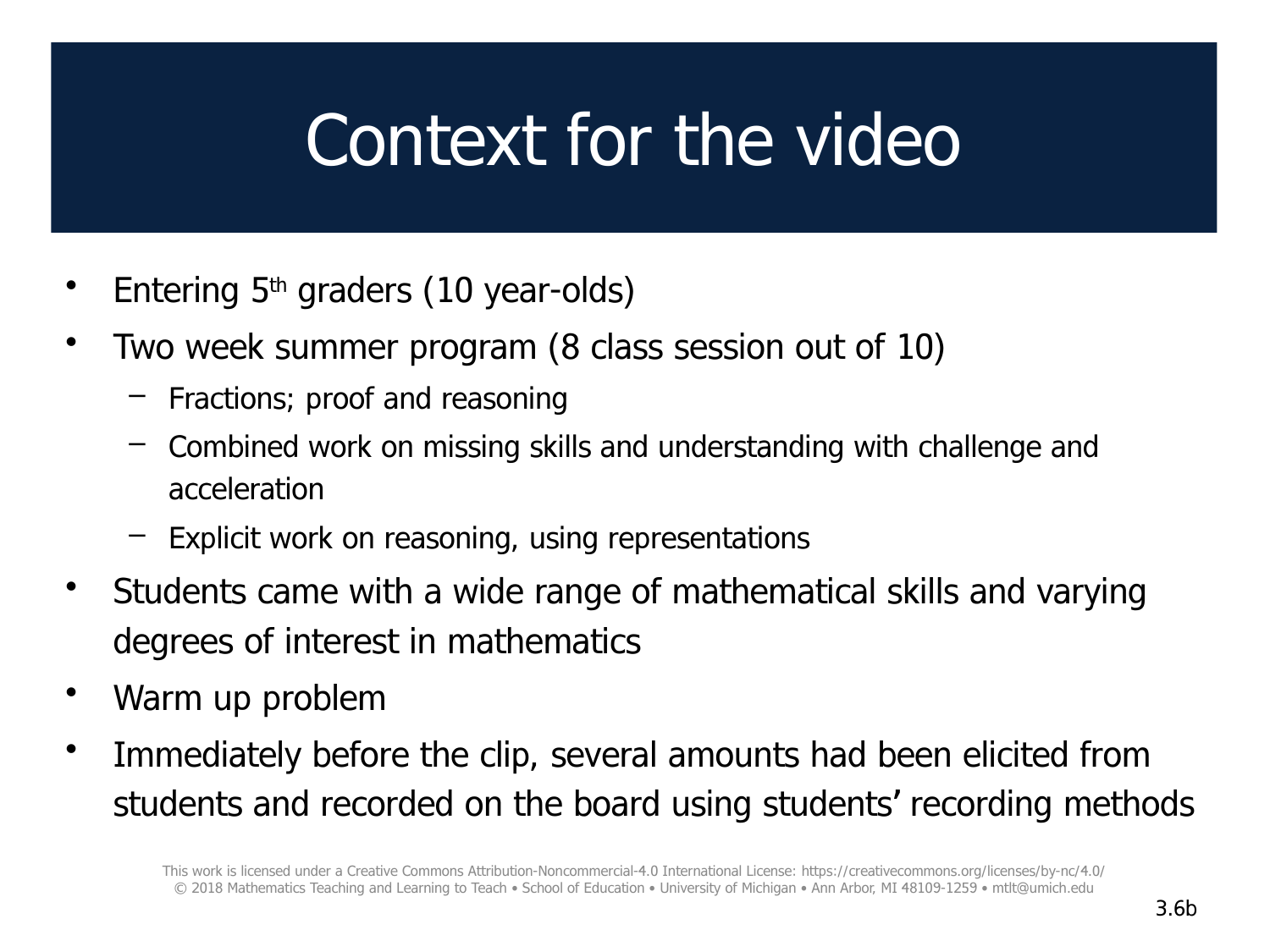

# Context for the video
Entering 5th graders (10 year-olds)
Two week summer program (8 class session out of 10)
Fractions; proof and reasoning
Combined work on missing skills and understanding with challenge and acceleration
Explicit work on reasoning, using representations
Students came with a wide range of mathematical skills and varying degrees of interest in mathematics
Warm up problem
Immediately before the clip, several amounts had been elicited from students and recorded on the board using students’ recording methods
This work is licensed under a Creative Commons Attribution-Noncommercial-4.0 International License: https://creativecommons.org/licenses/by-nc/4.0/
© 2018 Mathematics Teaching and Learning to Teach • School of Education • University of Michigan • Ann Arbor, MI 48109-1259 • mtlt@umich.edu

3.6b